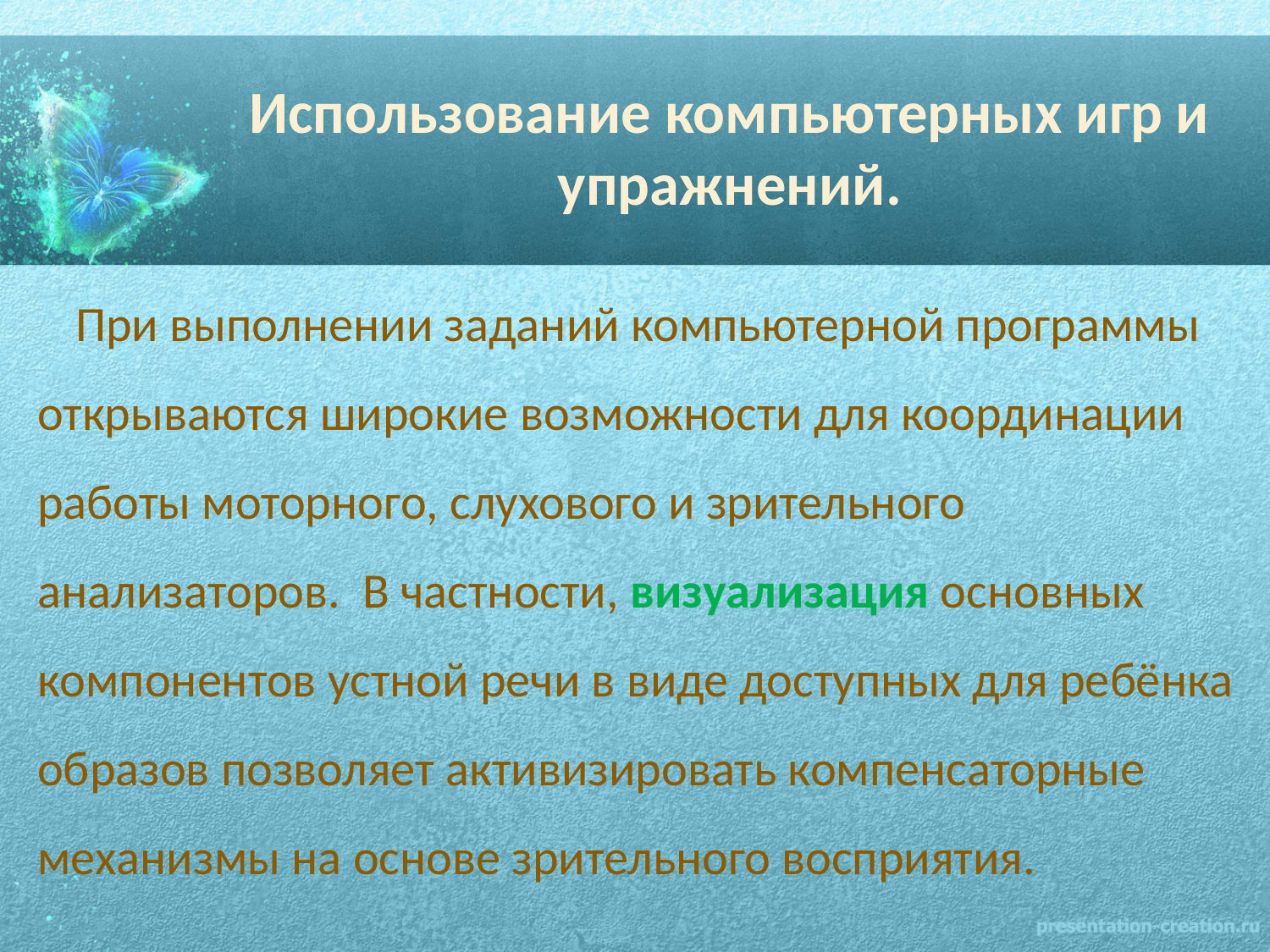

# Использование компьютерных игр и упражнений.
    При выполнении заданий компьютерной программы открываются широкие возможности для координации работы моторного, слухового и зрительного анализаторов.  В частности, визуализация основных компонентов устной речи в виде доступных для ребёнка образов позволяет активизировать компенсаторные механизмы на основе зрительного восприятия.